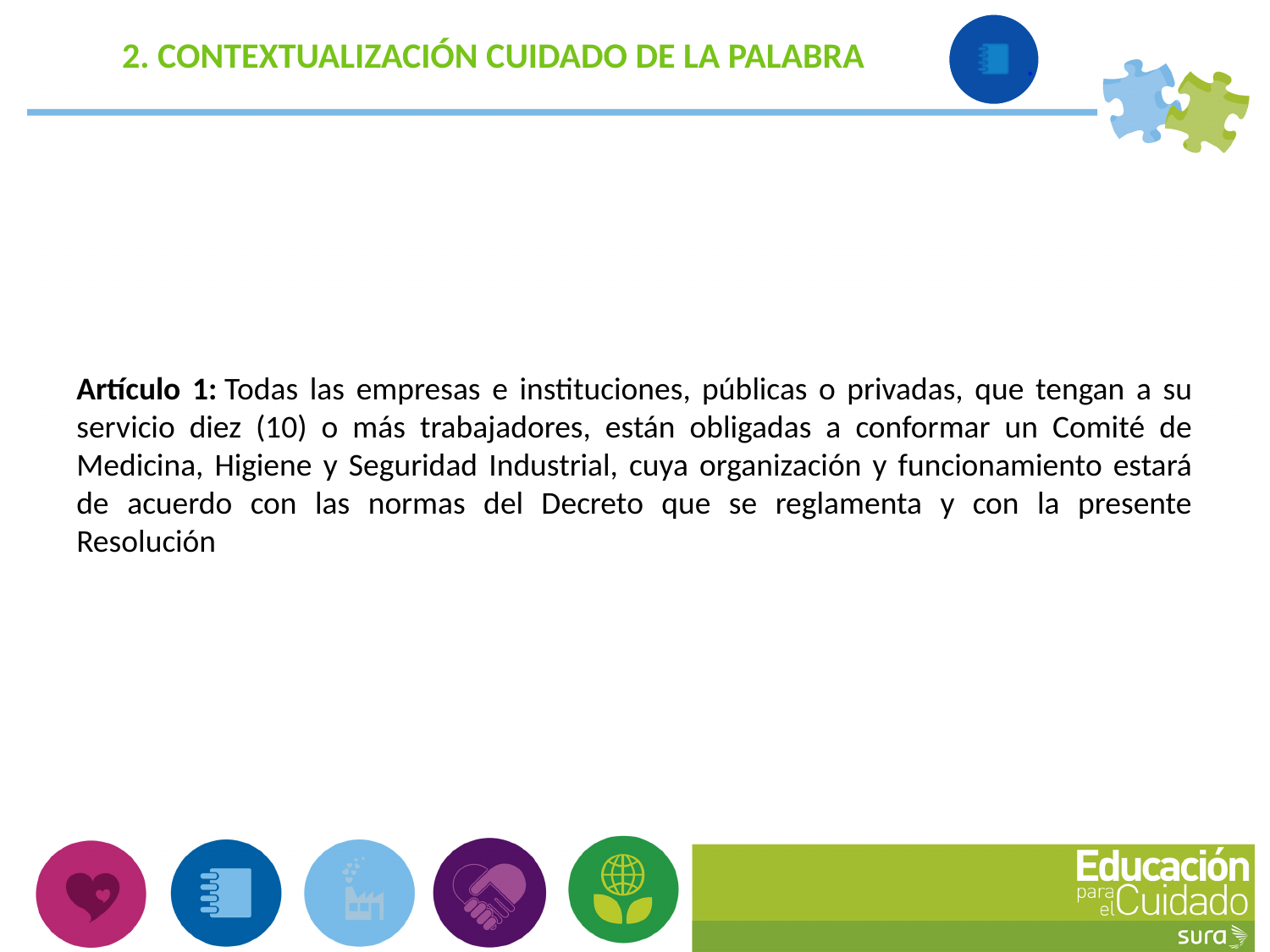

2. CONTEXTUALIZACIÓN CUIDADO DE LA PALABRA

Artículo 1: Todas las empresas e instituciones, públicas o privadas, que tengan a su servicio diez (10) o más trabajadores, están obligadas a conformar un Comité de Medicina, Higiene y Seguridad Industrial, cuya organización y funcionamiento estará de acuerdo con las normas del Decreto que se reglamenta y con la presente Resolución